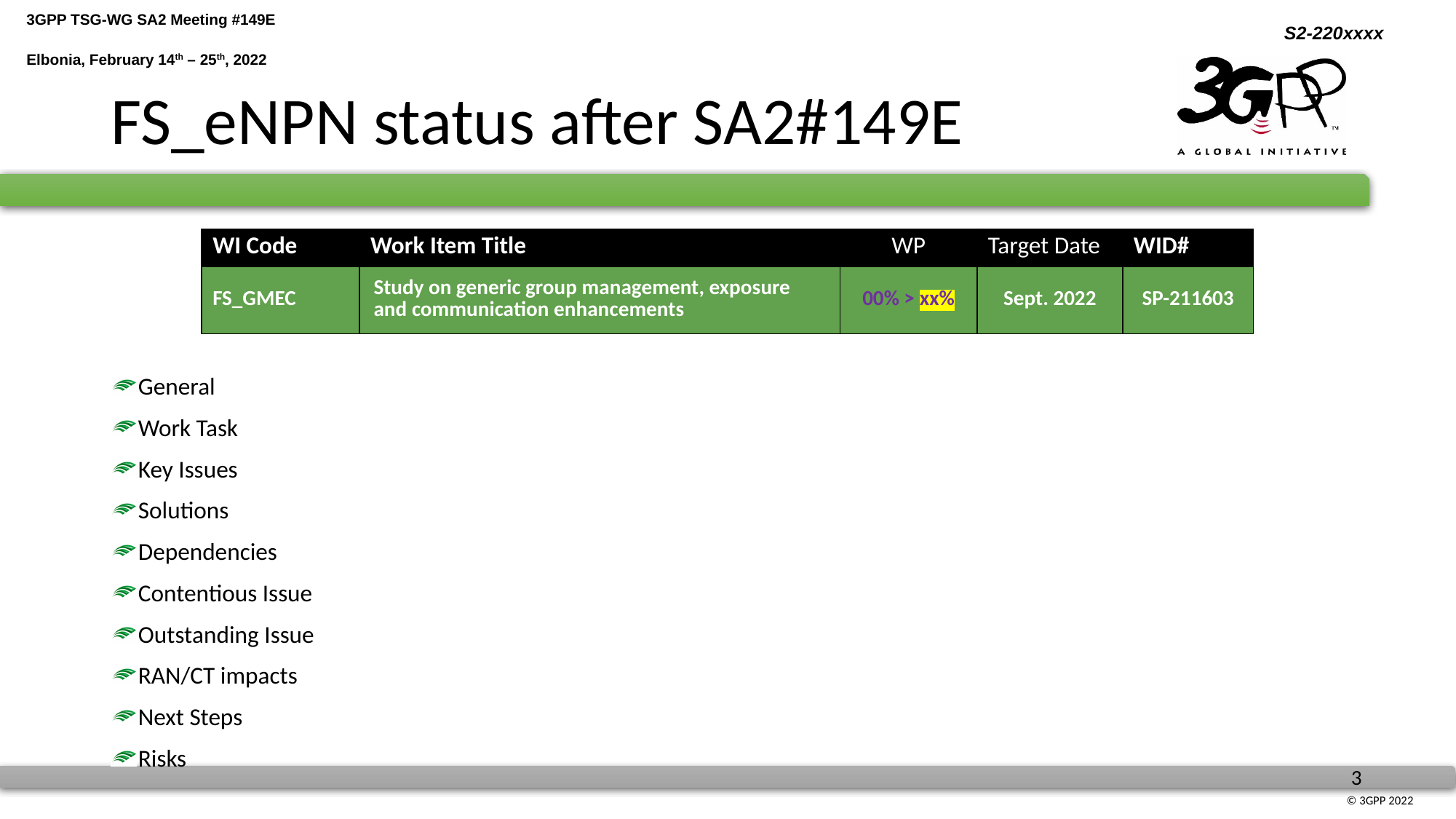

# FS_eNPN status after SA2#149E
| WI Code | Work Item Title | WP | Target Date | WID# |
| --- | --- | --- | --- | --- |
| FS\_GMEC | Study on generic group management, exposure and communication enhancements | 00% > xx% | Sept. 2022 | SP-211603 |
General
Work Task
Key Issues
Solutions
Dependencies
Contentious Issue
Outstanding Issue
RAN/CT impacts
Next Steps
Risks